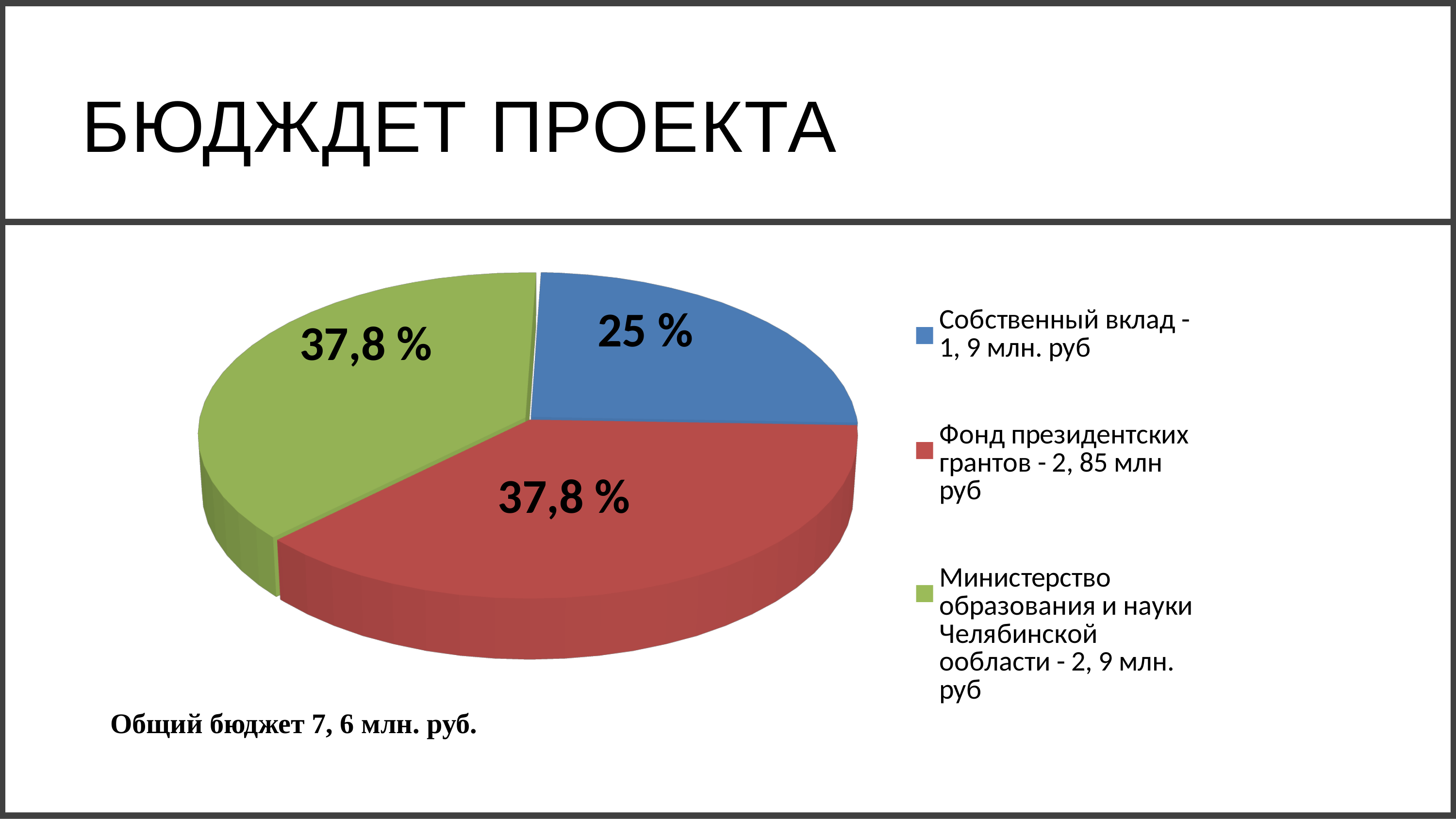

БЮДЖДЕТ ПРОЕКТА

[unsupported chart]

25 %
37,8 %
37,8 %
Общий бюджет 7, 6 млн. руб.